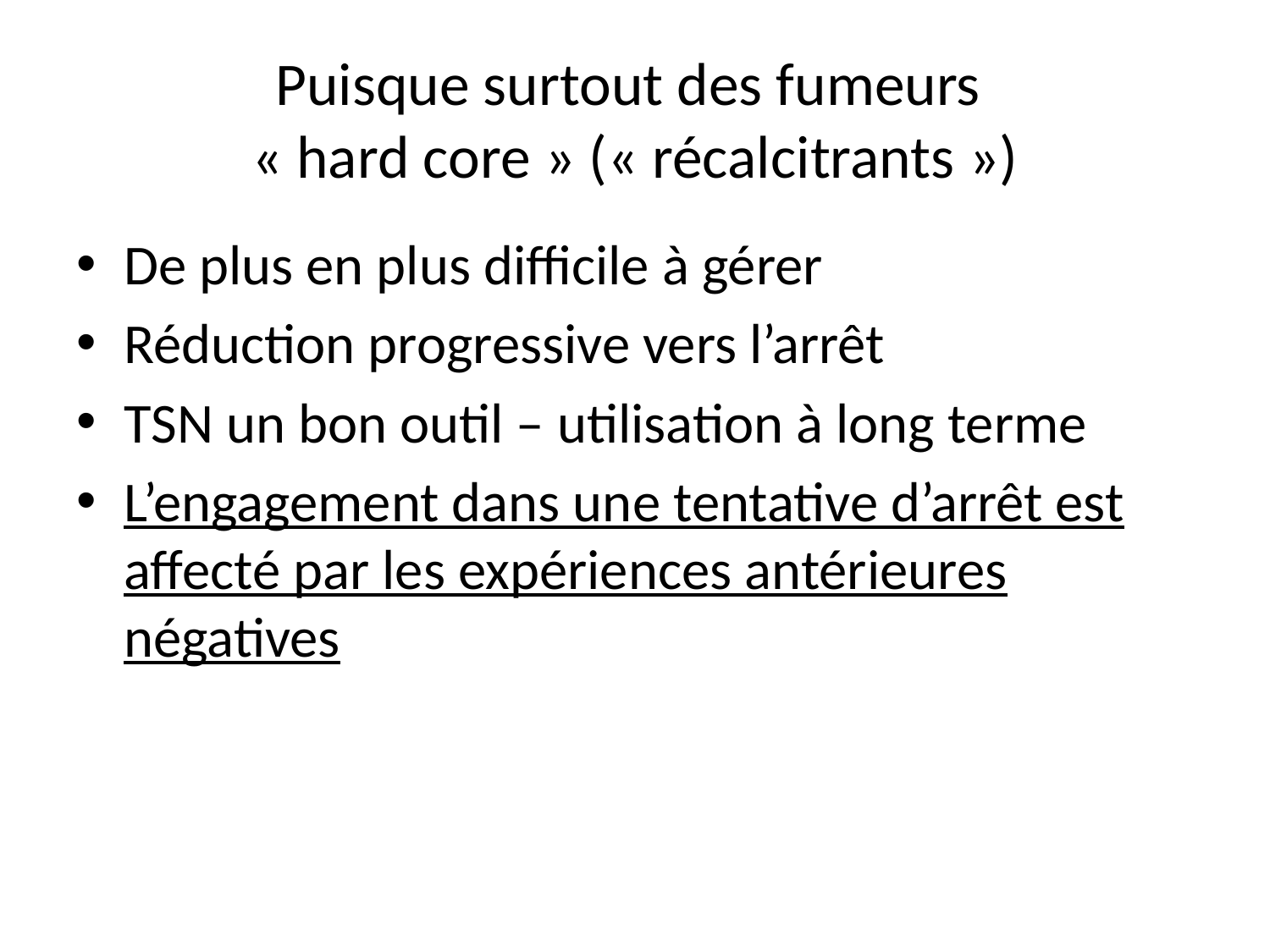

# Puisque surtout des fumeurs « hard core » (« récalcitrants »)
De plus en plus difficile à gérer
Réduction progressive vers l’arrêt
TSN un bon outil – utilisation à long terme
L’engagement dans une tentative d’arrêt est affecté par les expériences antérieures négatives